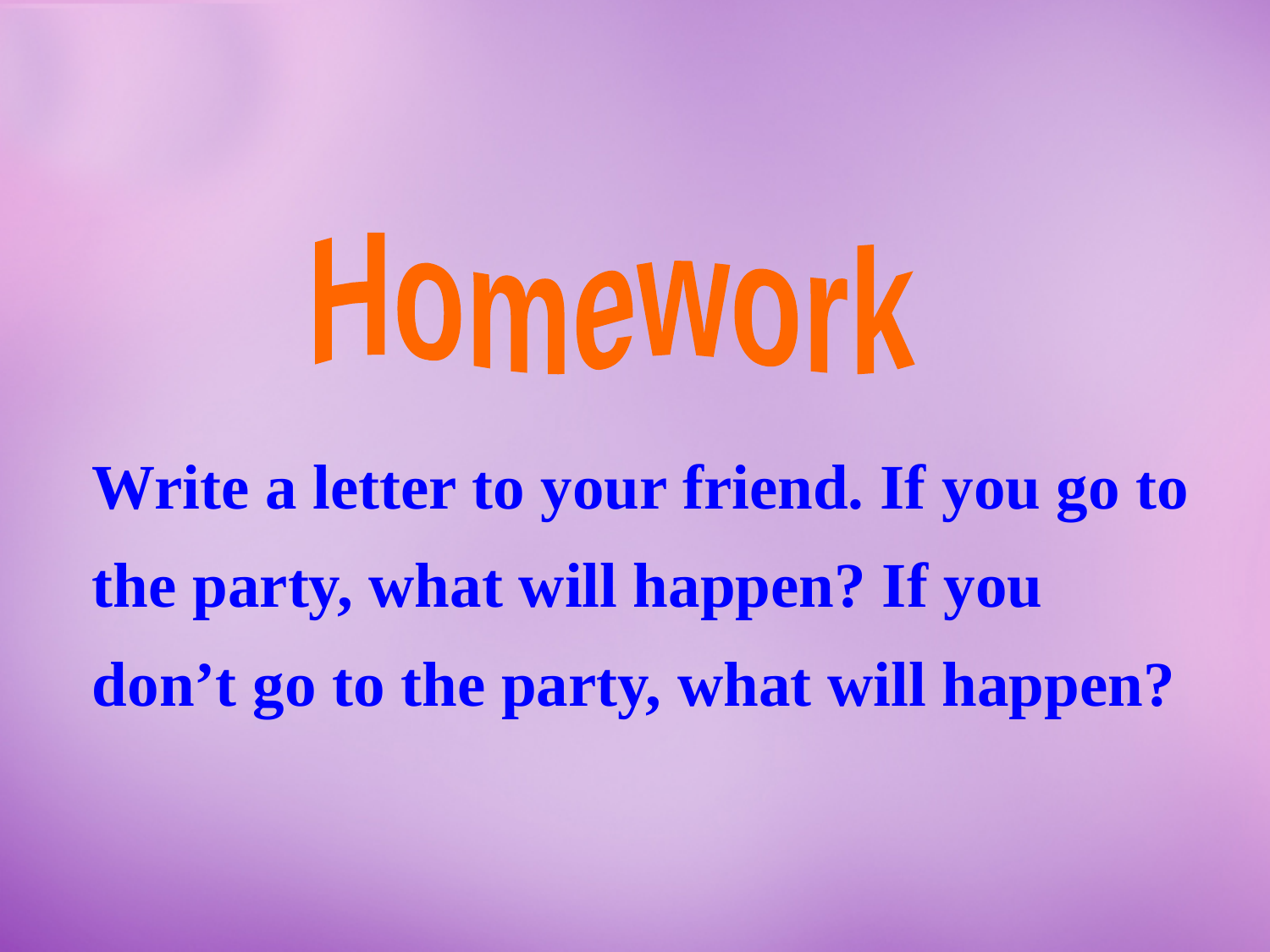

Homework
Write a letter to your friend. If you go to the party, what will happen? If you don’t go to the party, what will happen?